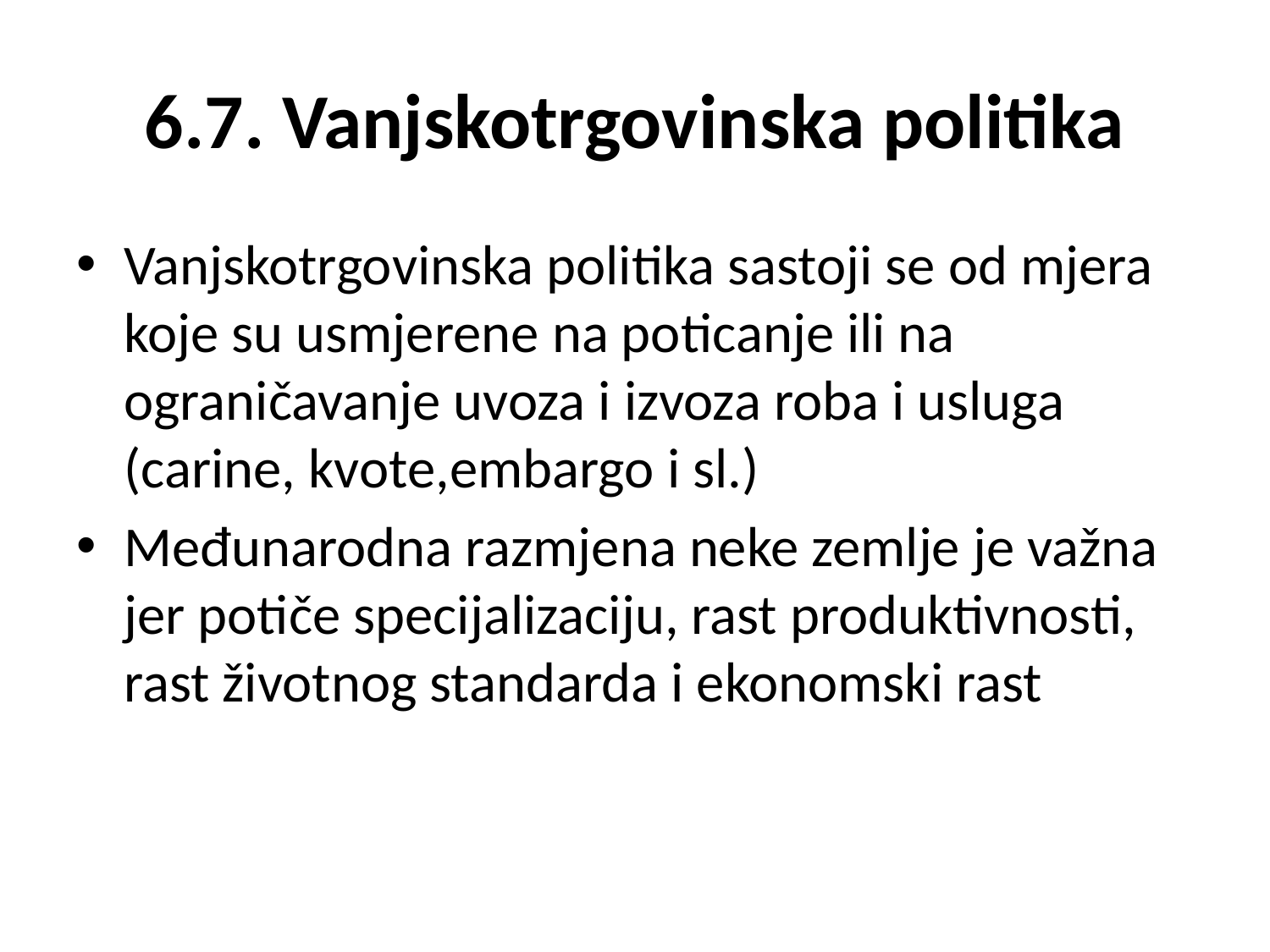

# 6.7. Vanjskotrgovinska politika
Vanjskotrgovinska politika sastoji se od mjera koje su usmjerene na poticanje ili na ograničavanje uvoza i izvoza roba i usluga (carine, kvote,embargo i sl.)
Međunarodna razmjena neke zemlje je važna jer potiče specijalizaciju, rast produktivnosti, rast životnog standarda i ekonomski rast